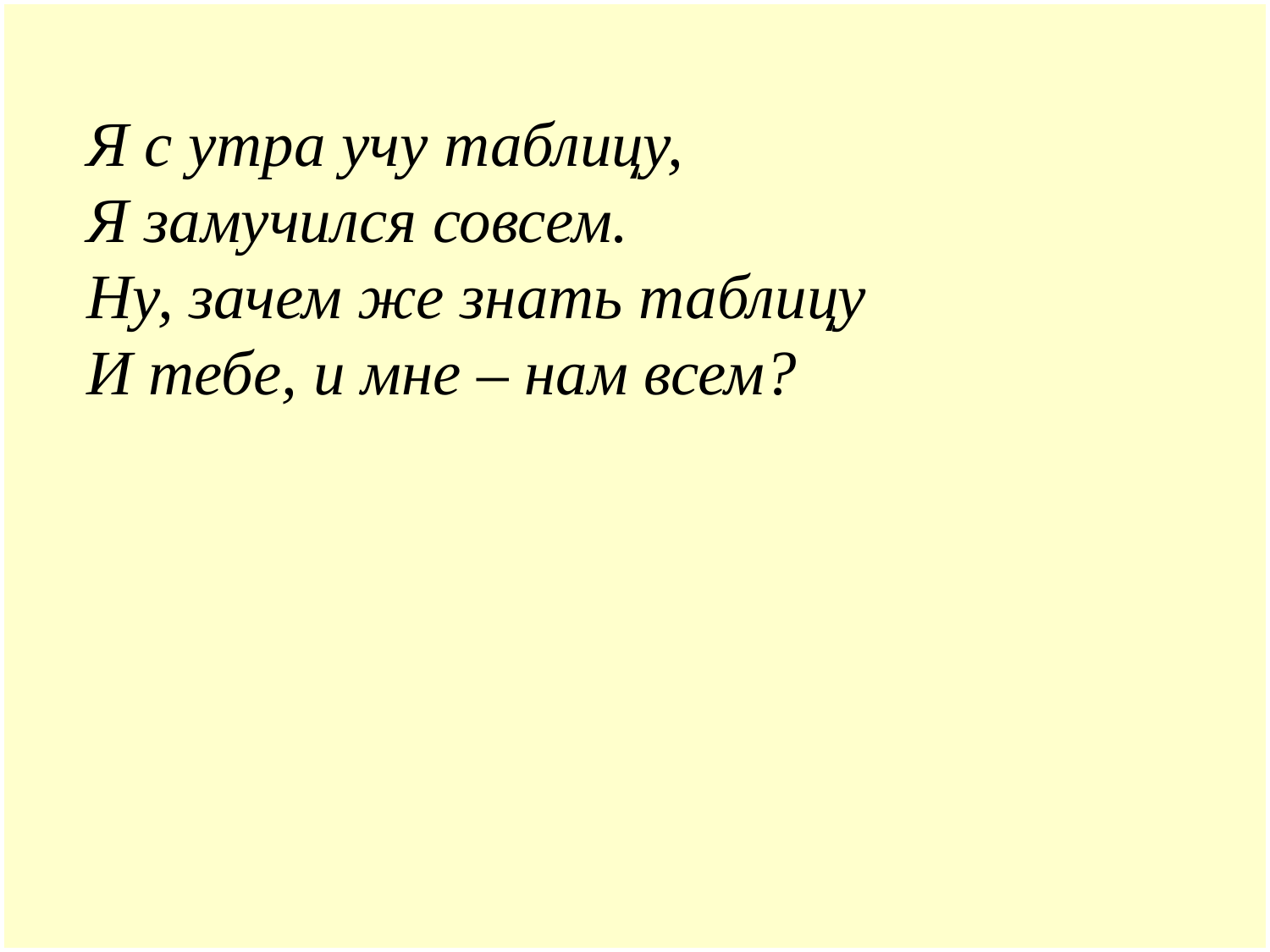

Я с утра учу таблицу,
Я замучился совсем.
Ну, зачем же знать таблицу
И тебе, и мне – нам всем?